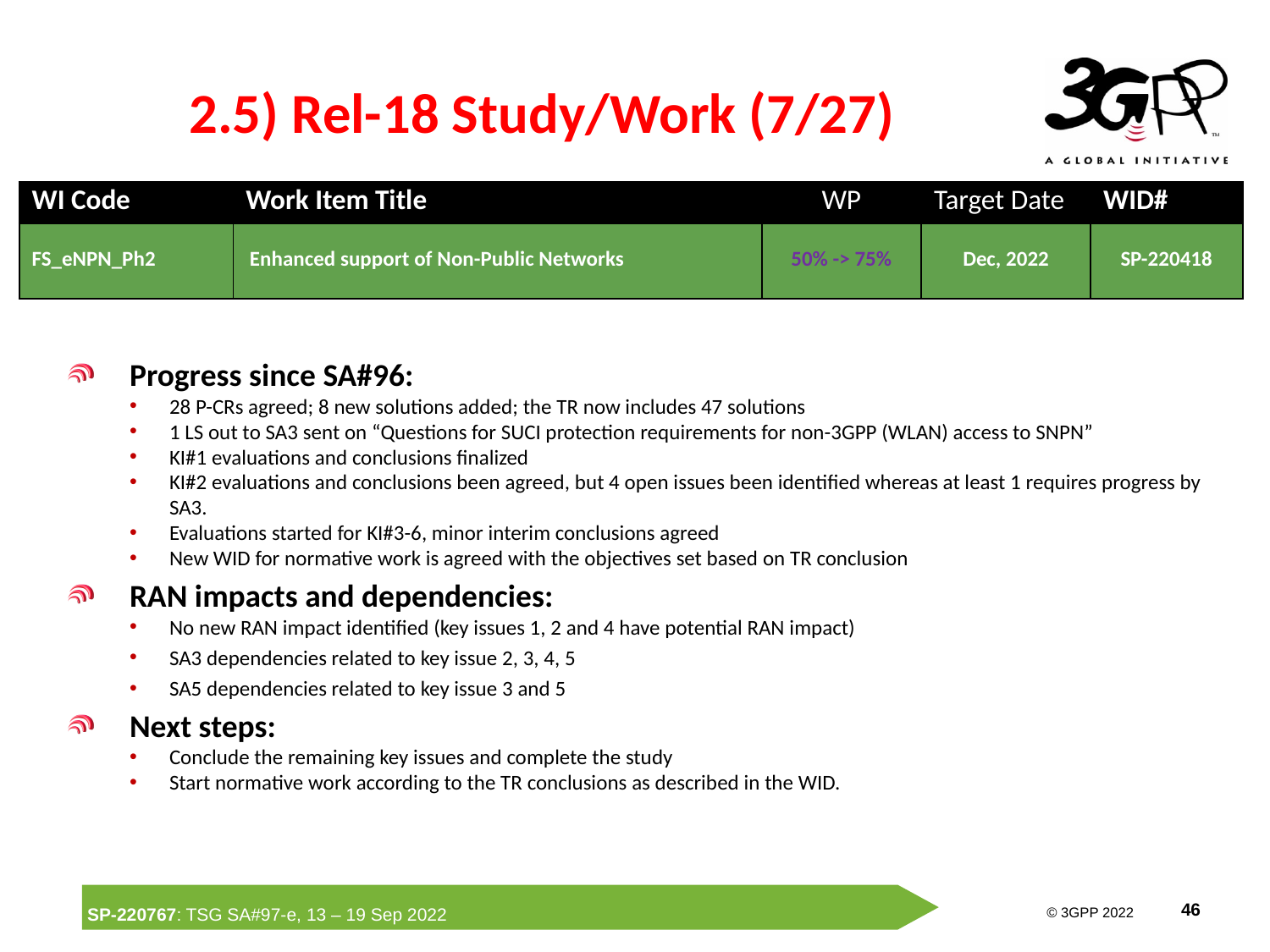

# 2.5) Rel-18 Study/Work (7/27)
| WI Code | Work Item Title | WP | Target Date | WID# |
| --- | --- | --- | --- | --- |
| FS\_eNPN\_Ph2 | Enhanced support of Non-Public Networks | 50% -> 75% | Dec, 2022 | SP-220418 |
Progress since SA#96:
28 P-CRs agreed; 8 new solutions added; the TR now includes 47 solutions
1 LS out to SA3 sent on “Questions for SUCI protection requirements for non-3GPP (WLAN) access to SNPN”
KI#1 evaluations and conclusions finalized
KI#2 evaluations and conclusions been agreed, but 4 open issues been identified whereas at least 1 requires progress by SA3.
Evaluations started for KI#3-6, minor interim conclusions agreed
New WID for normative work is agreed with the objectives set based on TR conclusion
RAN impacts and dependencies:
No new RAN impact identified (key issues 1, 2 and 4 have potential RAN impact)
SA3 dependencies related to key issue 2, 3, 4, 5
SA5 dependencies related to key issue 3 and 5
Next steps:
Conclude the remaining key issues and complete the study
Start normative work according to the TR conclusions as described in the WID.